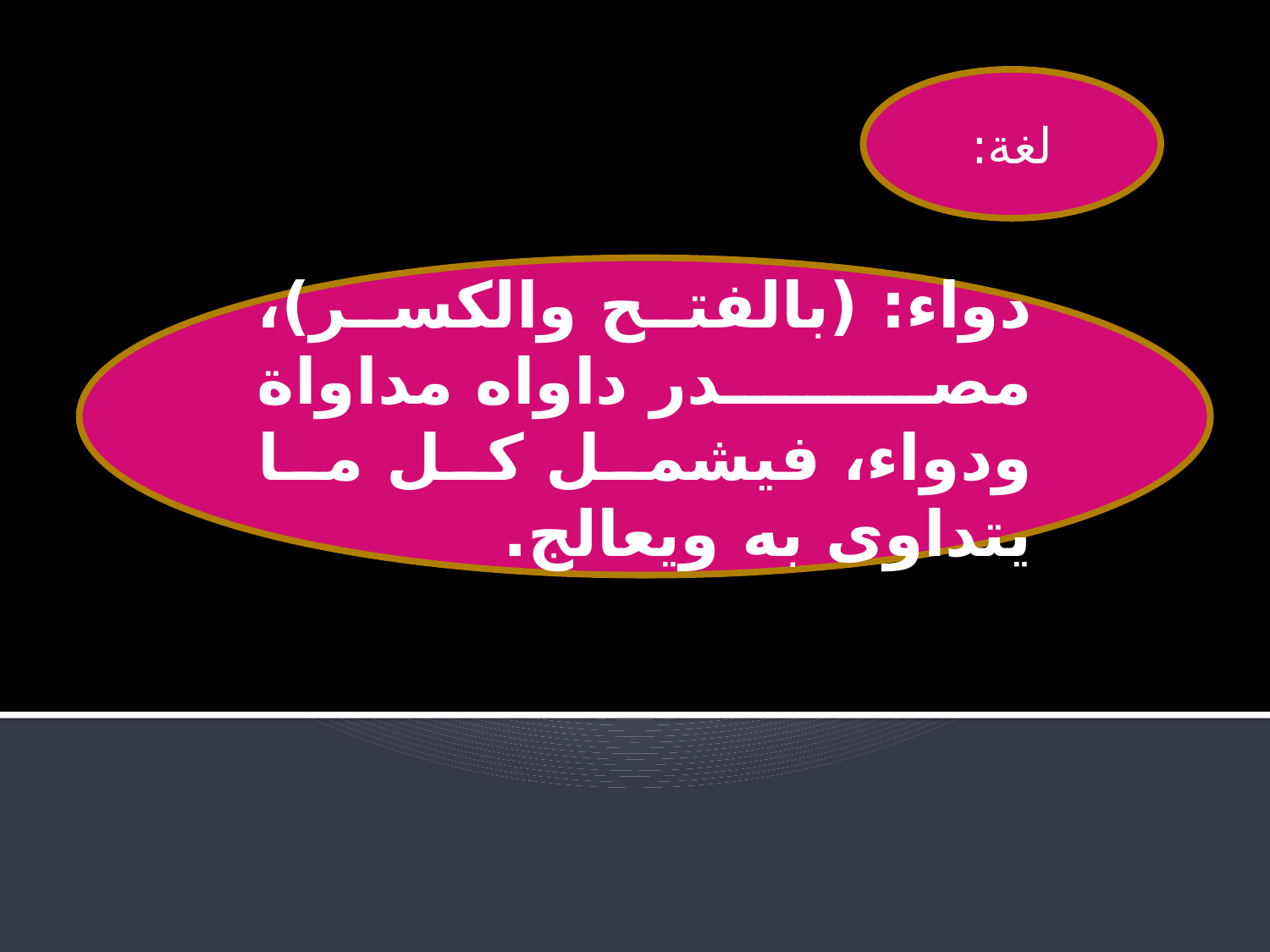

لغة:
دواء: (بالفتح والكسر)، مصدر داواه مداواة ودواء، فيشمل كل ما يتداوى به ويعالج.